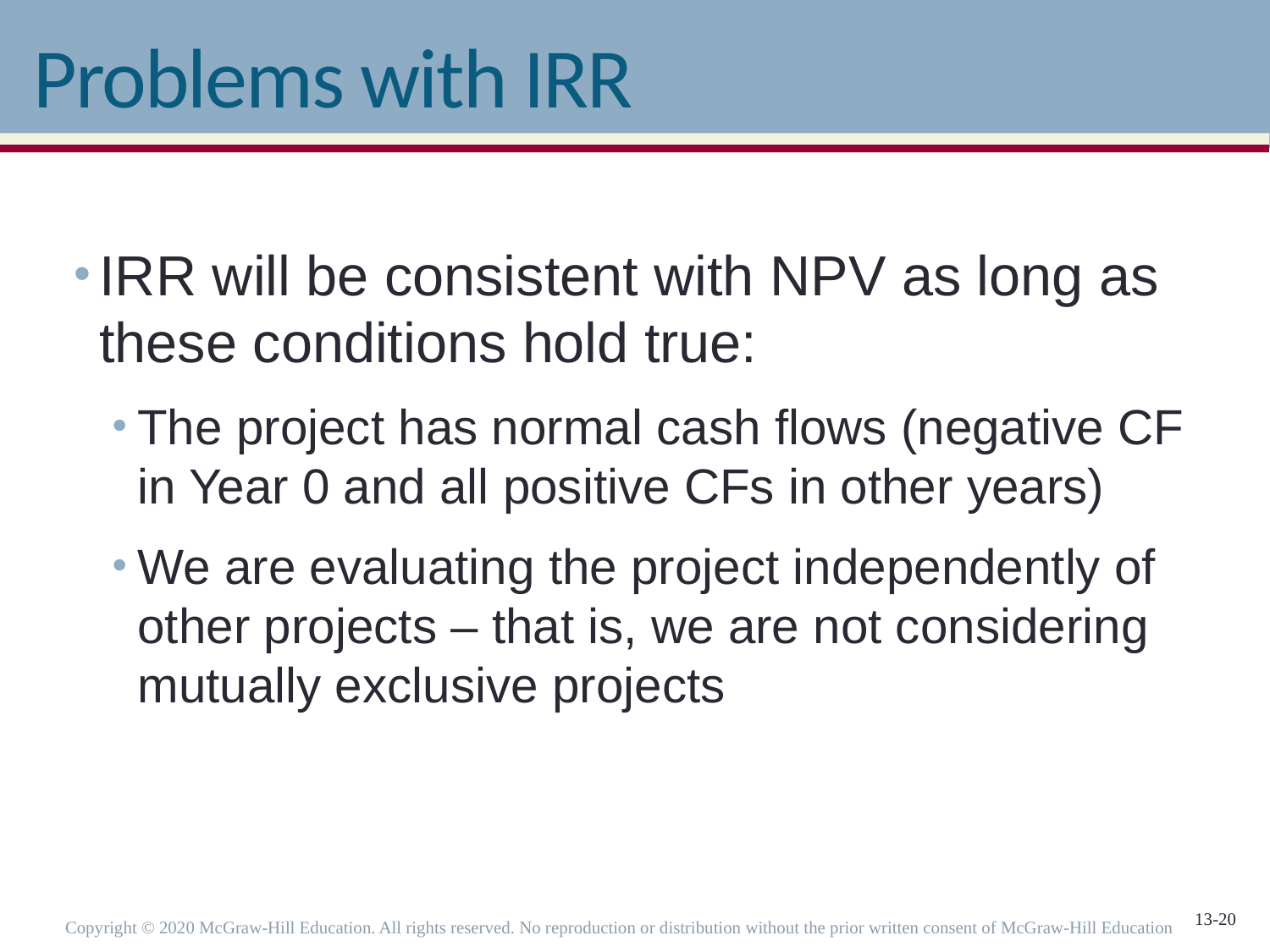

# Problems with IRR
IRR will be consistent with NPV as long as these conditions hold true:
The project has normal cash flows (negative CF in Year 0 and all positive CFs in other years)
We are evaluating the project independently of other projects – that is, we are not considering mutually exclusive projects
Copyright © 2020 McGraw-Hill Education. All rights reserved. No reproduction or distribution without the prior written consent of McGraw-Hill Education